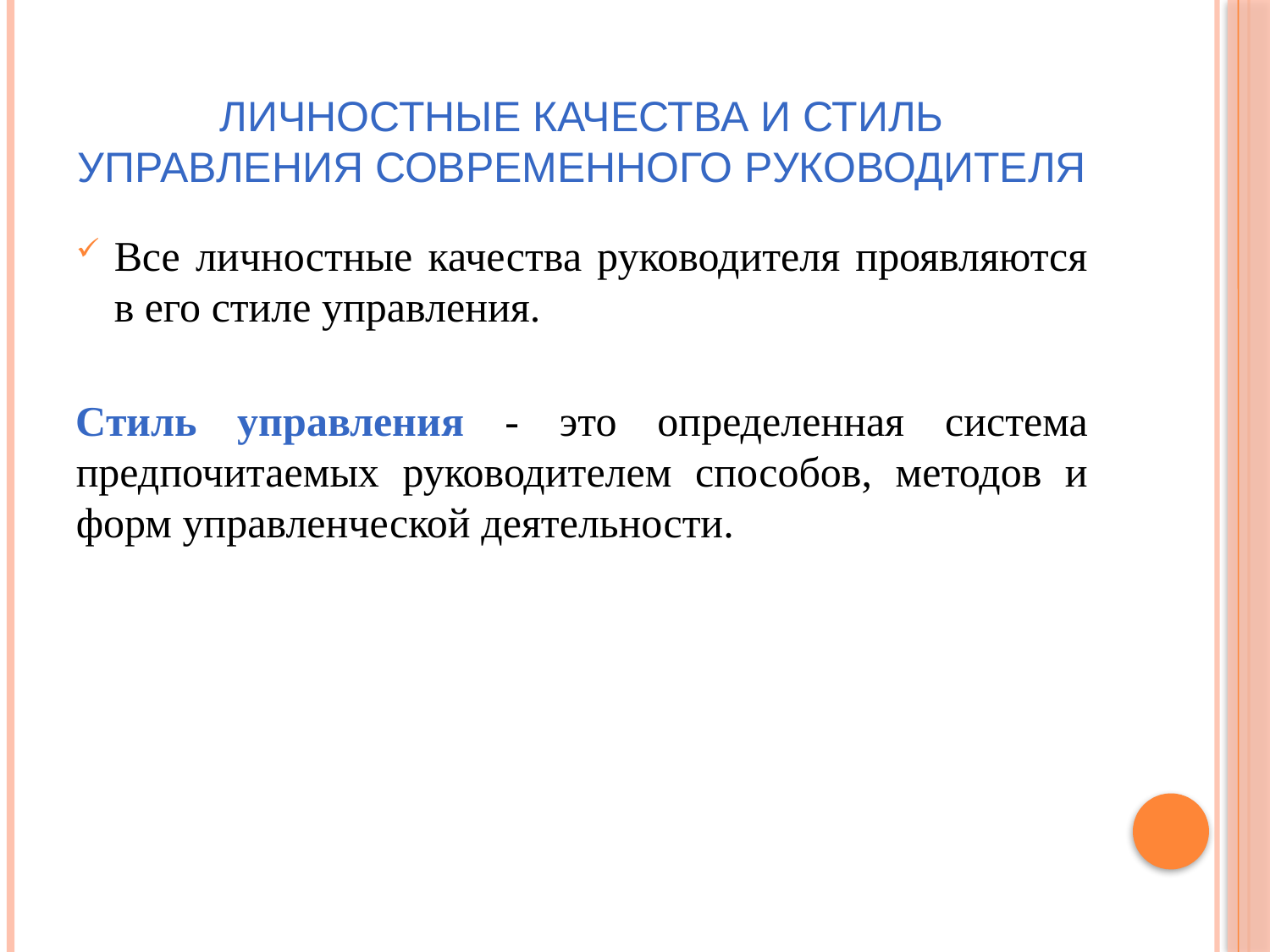

# Личностные качества и стиль управления современного руководителя
Все личностные качества руководителя проявляются в его стиле управления.

Стиль управления - это определенная система предпочитаемых руководителем способов, методов и форм управленческой деятельности.